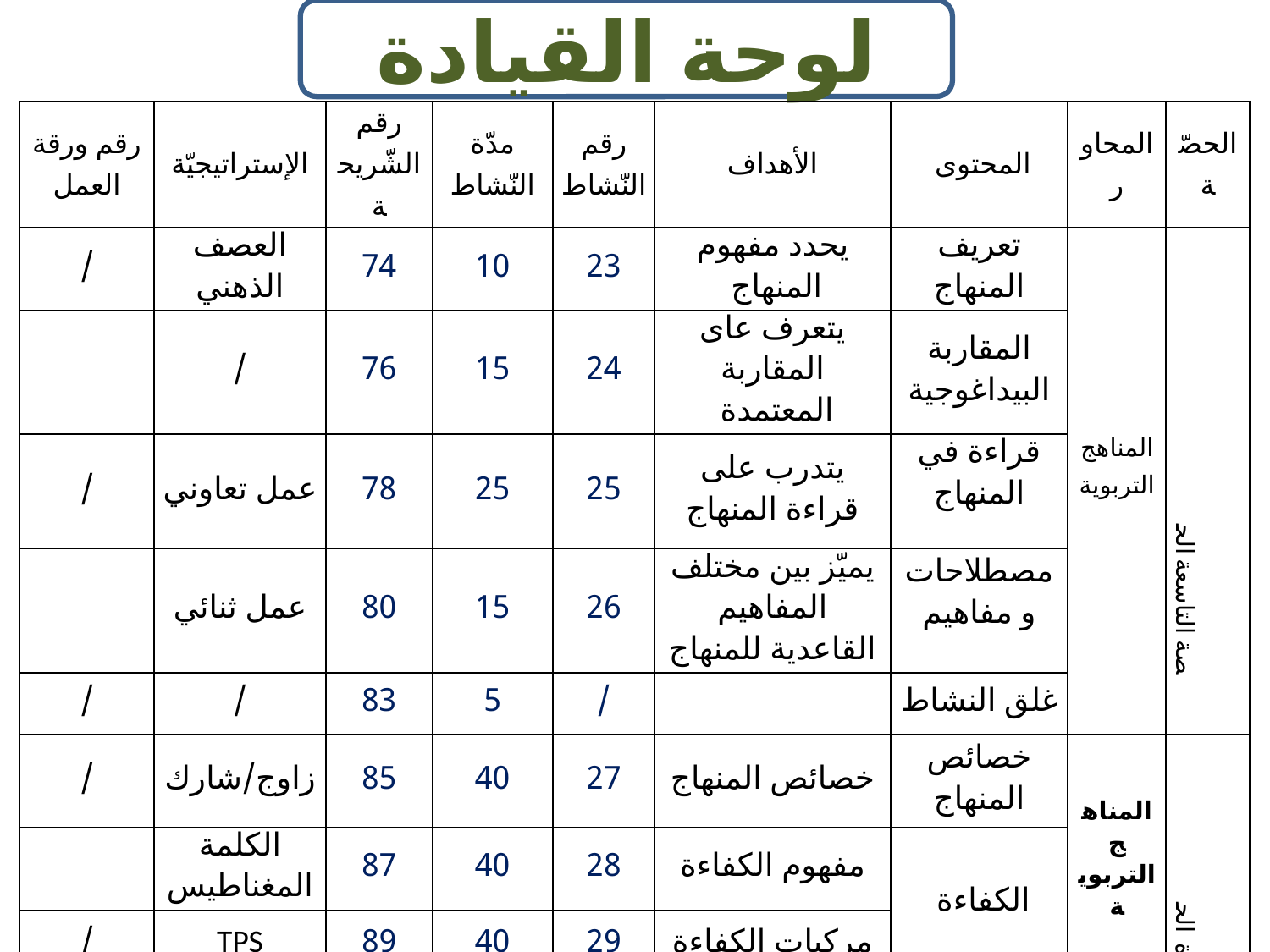

لوحة القيادة
| رقم ورقة العمل | الإستراتيجيّة | رقم الشّريحة | مدّة النّشاط | رقم النّشاط | الأهداف | المحتوى | المحاور | الحصّة |
| --- | --- | --- | --- | --- | --- | --- | --- | --- |
| / | العصف الذهني | 74 | 10 | 23 | يحدد مفهوم المنهاج | تعريف المنهاج | المناهج التربوية | الحصة التاسعة |
|  | / | 76 | 15 | 24 | يتعرف عاى المقاربة المعتمدة | المقاربة البيداغوجية |  |  |
| / | عمل تعاوني | 78 | 25 | 25 | يتدرب على قراءة المنهاج | قراءة في المنهاج |  |  |
|  | عمل ثنائي | 80 | 15 | 26 | يميّز بين مختلف المفاهيم القاعدية للمنهاج | مصطلاحات و مفاهيم |  |  |
| / | / | 83 | 5 | / |  | غلق النشاط |  |  |
| / | زاوج/شارك | 85 | 40 | 27 | خصائص المنهاج | خصائص المنهاج | المناهج التربوية | الحصة العاشرة |
|  | الكلمة المغناطيس | 87 | 40 | 28 | مفهوم الكفاءة | الكفاءة |  |  |
| / | TPS | 89 | 40 | 29 | مركبات الكفاءة |  |  |  |